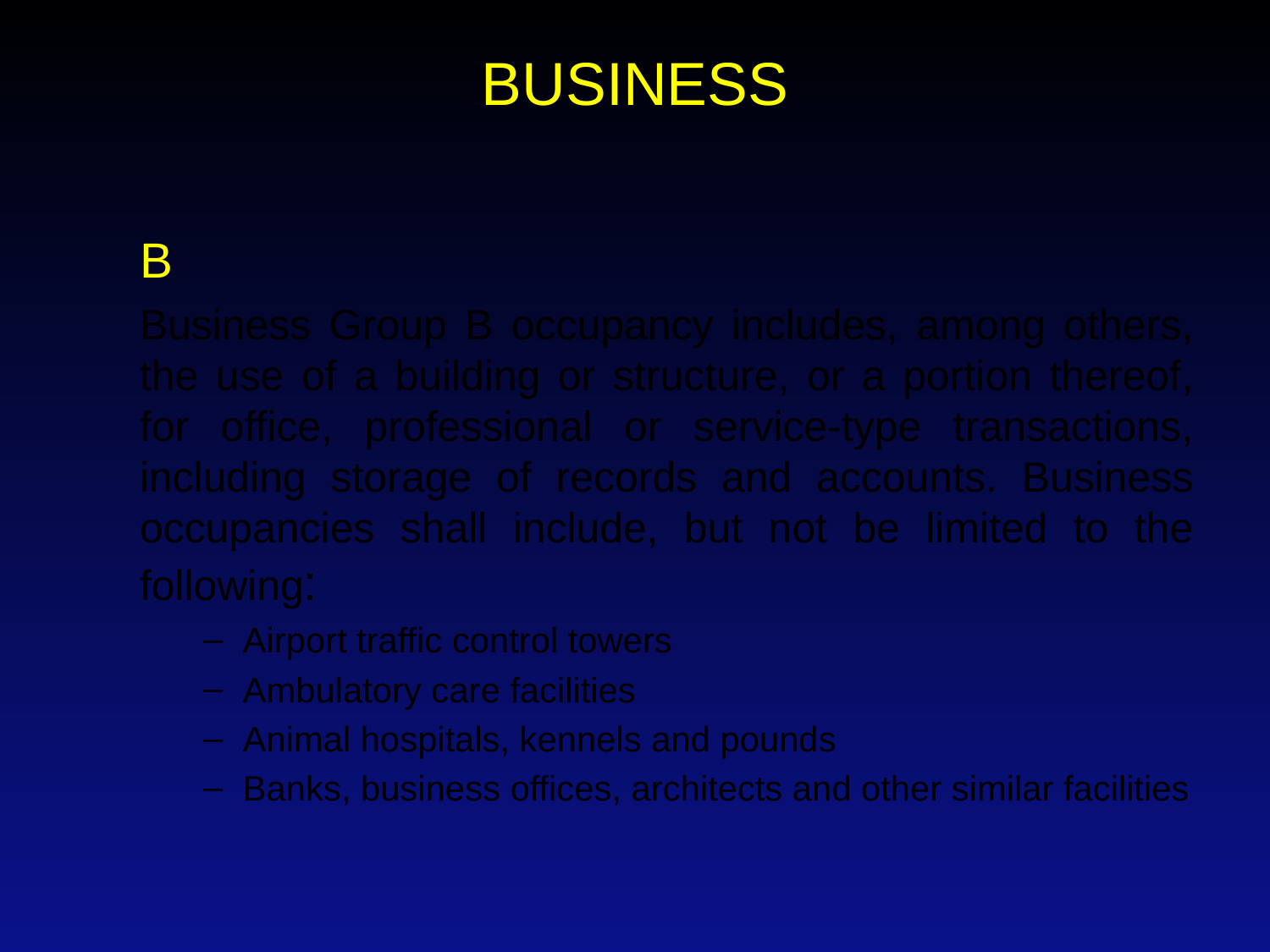

# BUSINESS
B
Business Group B occupancy includes, among others, the use of a building or structure, or a portion thereof, for office, professional or service-type transactions, including storage of records and accounts. Business occupancies shall include, but not be limited to the following:
Airport traffic control towers
Ambulatory care facilities
Animal hospitals, kennels and pounds
Banks, business offices, architects and other similar facilities